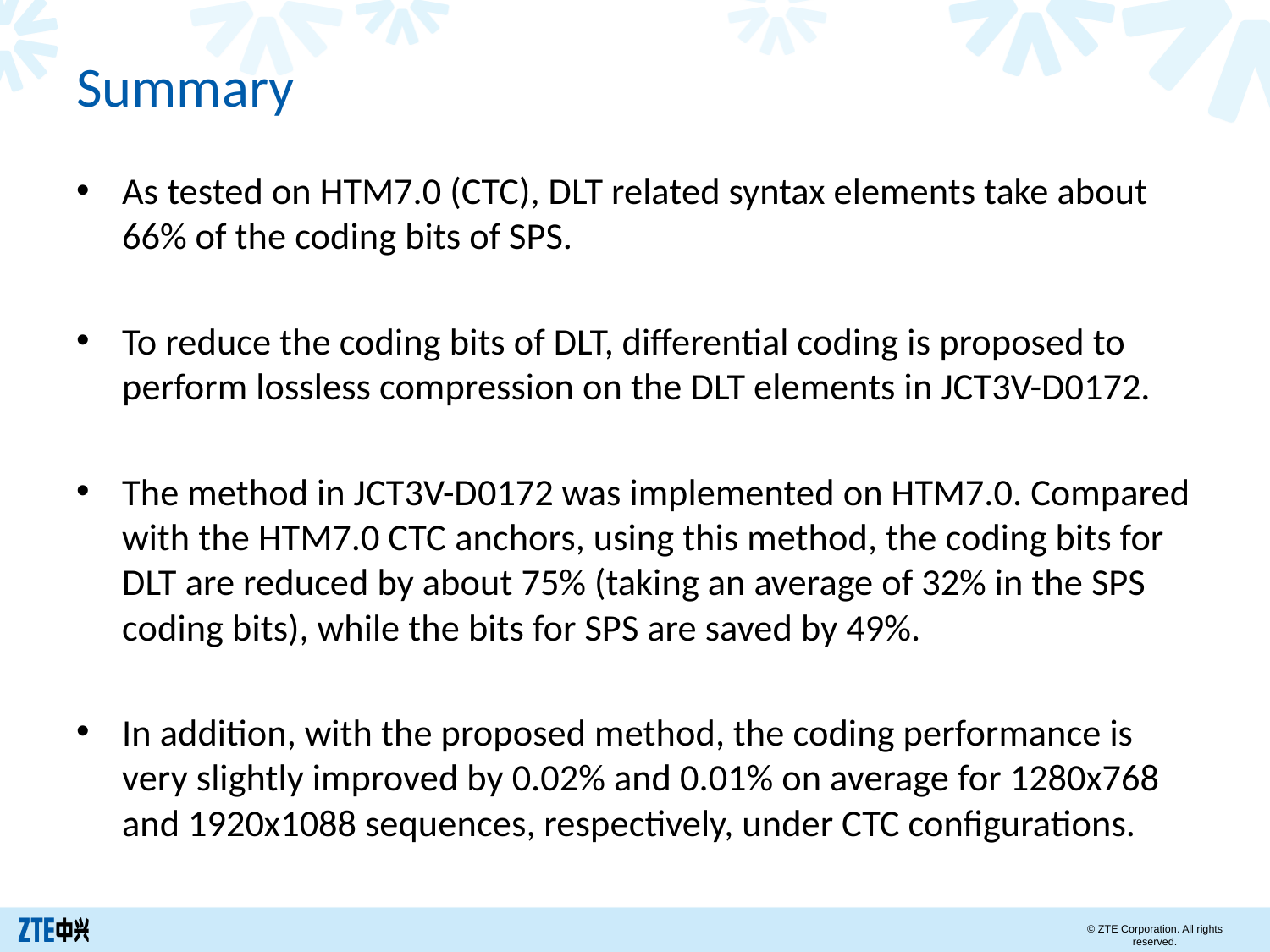

# Summary
As tested on HTM7.0 (CTC), DLT related syntax elements take about 66% of the coding bits of SPS.

To reduce the coding bits of DLT, differential coding is proposed to perform lossless compression on the DLT elements in JCT3V-D0172.

The method in JCT3V-D0172 was implemented on HTM7.0. Compared with the HTM7.0 CTC anchors, using this method, the coding bits for DLT are reduced by about 75% (taking an average of 32% in the SPS coding bits), while the bits for SPS are saved by 49%.

In addition, with the proposed method, the coding performance is very slightly improved by 0.02% and 0.01% on average for 1280x768 and 1920x1088 sequences, respectively, under CTC configurations.